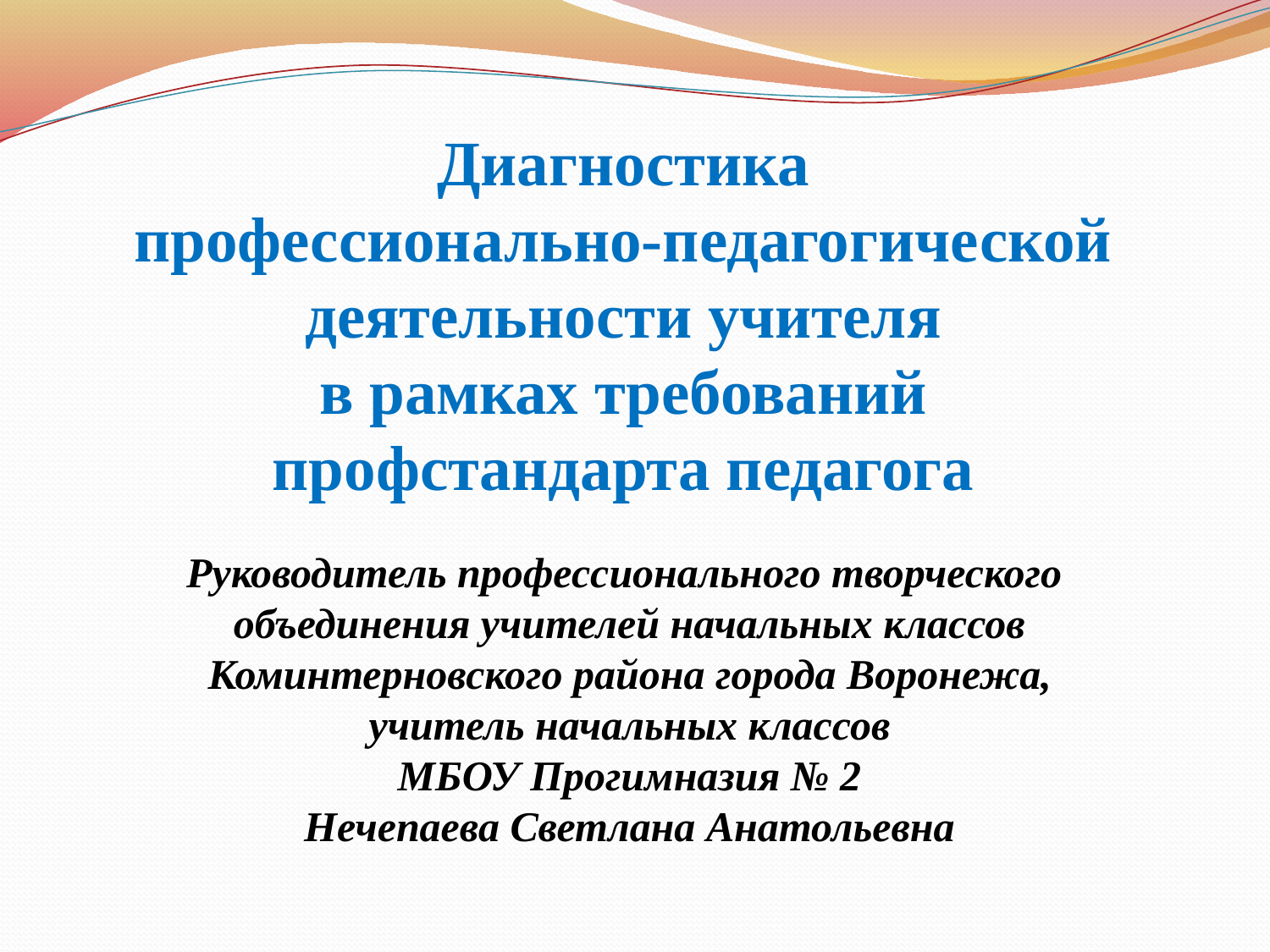

Диагностика
профессионально-педагогической
деятельности учителя
в рамках требований
профстандарта педагога
Руководитель профессионального творческого
объединения учителей начальных классов
Коминтерновского района города Воронежа,
учитель начальных классов
МБОУ Прогимназия № 2
Нечепаева Светлана Анатольевна